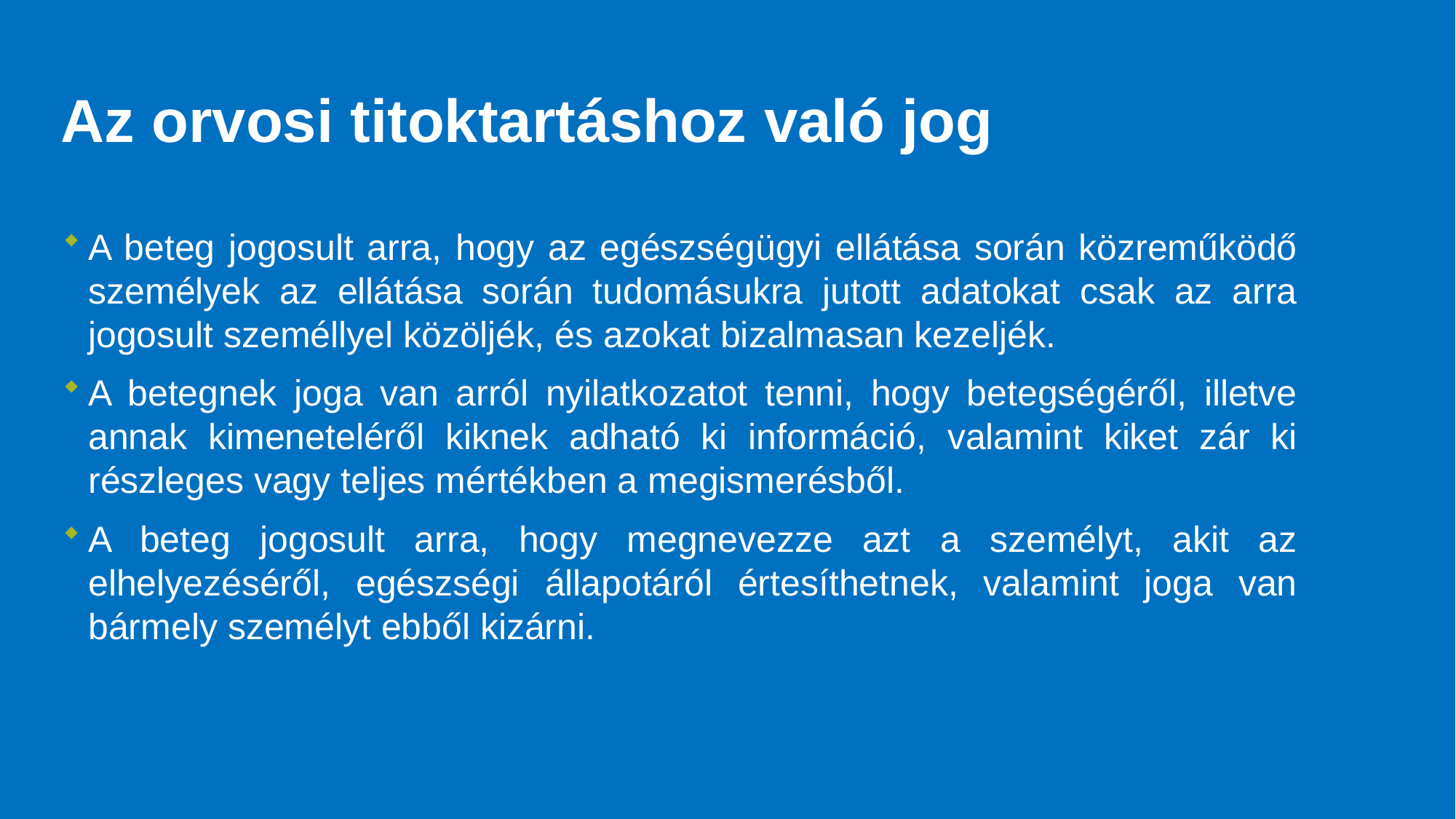

# Az orvosi titoktartáshoz való jog
A beteg jogosult arra, hogy az egészségügyi ellátása során közreműködő személyek az ellátása során tudomásukra jutott adatokat csak az arra jogosult személlyel közöljék, és azokat bizalmasan kezeljék.
A betegnek joga van arról nyilatkozatot tenni, hogy betegségéről, illetve annak kimeneteléről kiknek adható ki információ, valamint kiket zár ki részleges vagy teljes mértékben a megismerésből.
A beteg jogosult arra, hogy megnevezze azt a személyt, akit az elhelyezéséről, egészségi állapotáról értesíthetnek, valamint joga van bármely személyt ebből kizárni.